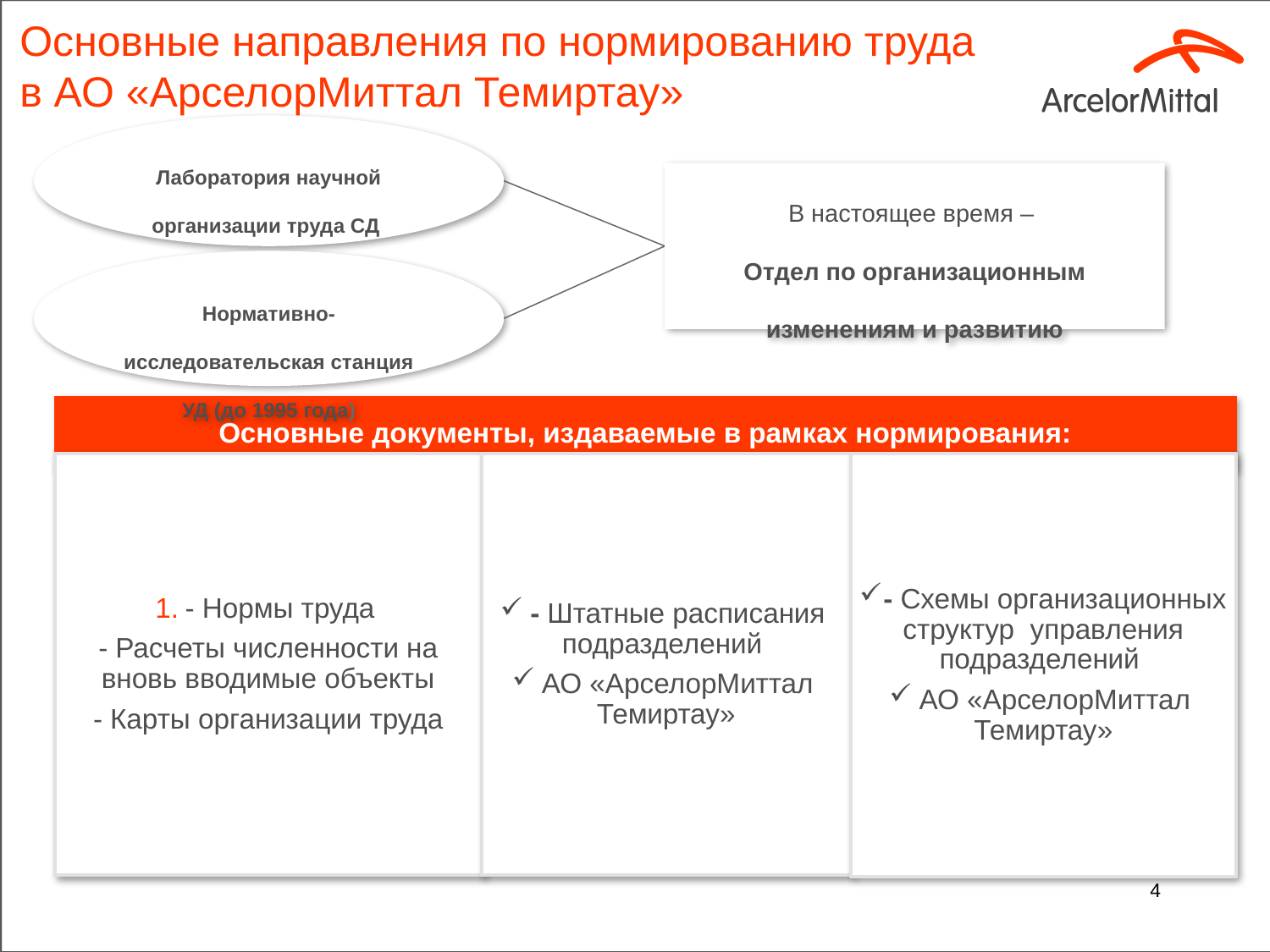

# Основные направления по нормированию труда в АО «АрселорМиттал Темиртау»
Лаборатория научной организации труда СД
(с 1965 года)
В настоящее время –
Отдел по организационным изменениям и развитию
Нормативно-исследовательская станция УД (до 1995 года)
Основные документы, издаваемые в рамках нормирования:
- Нормы труда
- Расчеты численности на вновь вводимые объекты
- Карты организации труда
- Штатные расписания подразделений
АО «АрселорМиттал Темиртау»
- Схемы организационных структур  управления подразделений
АО «АрселорМиттал Темиртау»
4